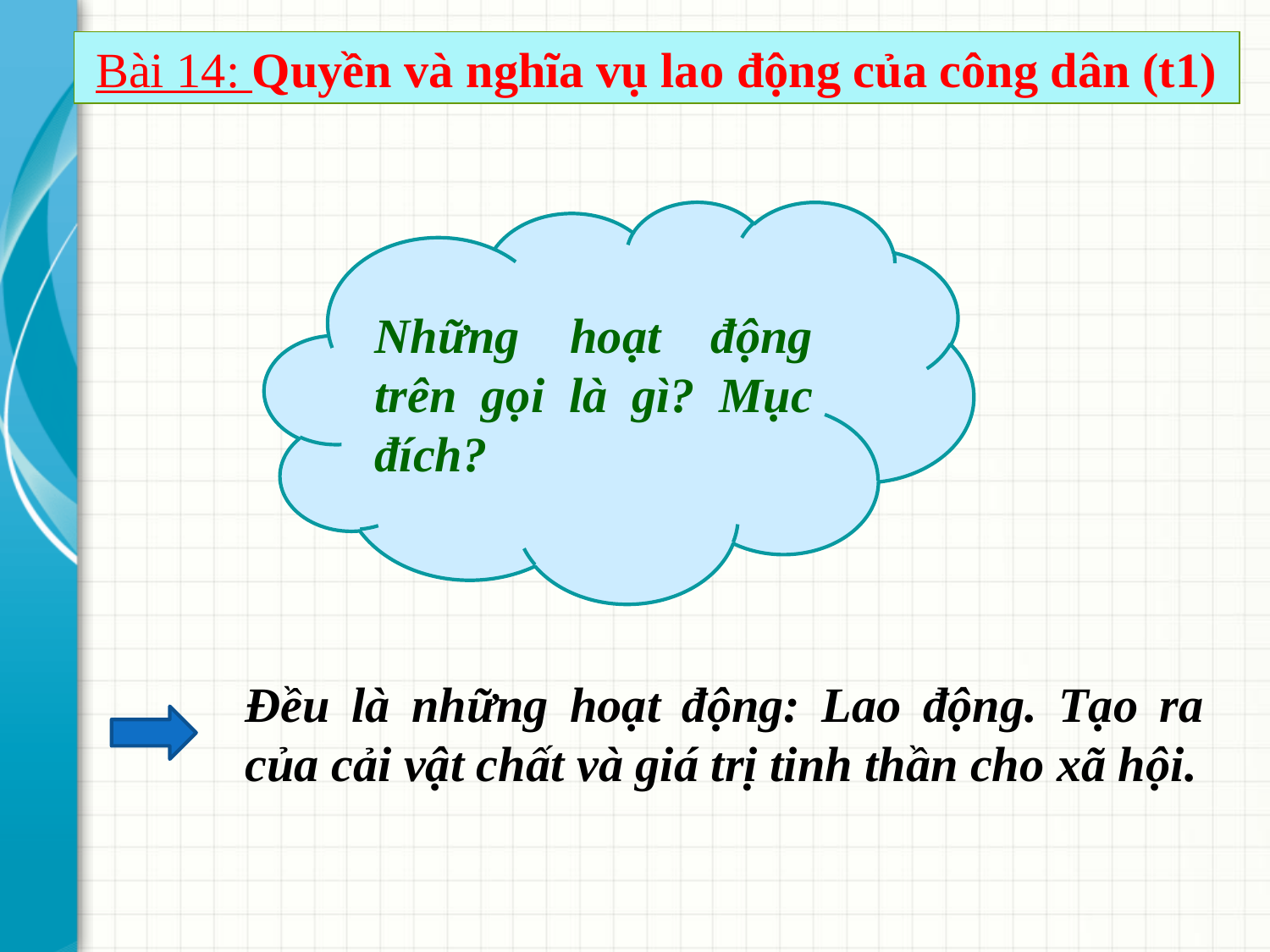

Bài 14: Quyền và nghĩa vụ lao động của công dân (t1)

Những hoạt động trên gọi là gì? Mục đích?
Đều là những hoạt động: Lao động. Tạo ra của cải vật chất và giá trị tinh thần cho xã hội.